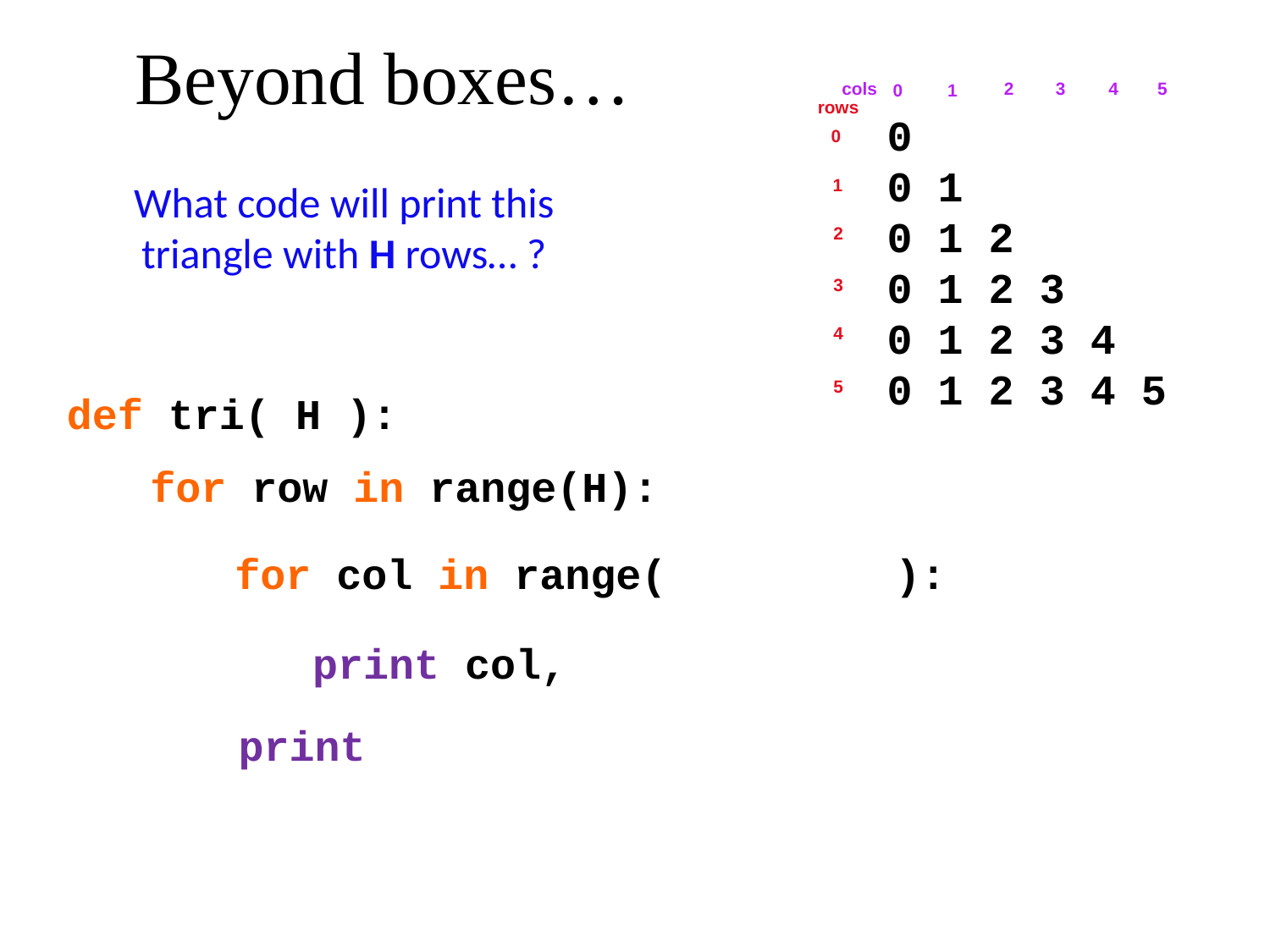

# Beyond boxes…
cols
2
3
4
5
1
0
rows
0
0 1
0 1 2
0 1 2 3
0 1 2 3 4
0 1 2 3 4 5
0
1
What code will print this triangle with H rows… ?
2
3
4
5
def tri( H ):
for row in range(H):
for col in range(         ):
print col,
print